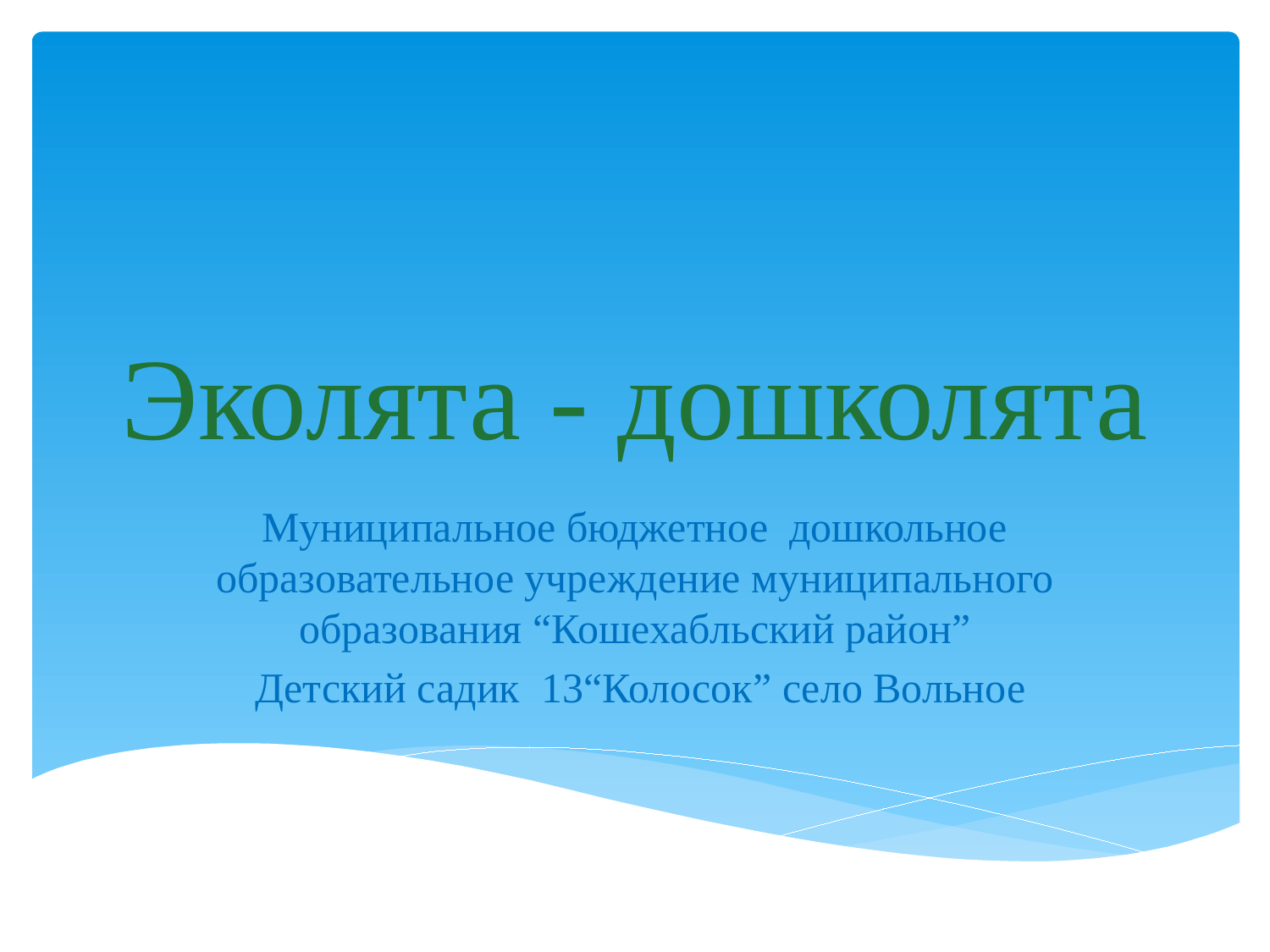

# Эколята - дошколята
Муниципальное бюджетное  дошкольное образовательное учреждение муниципального образования “Кошехабльский район”
 Детский садик  13“Колосок” село Вольное